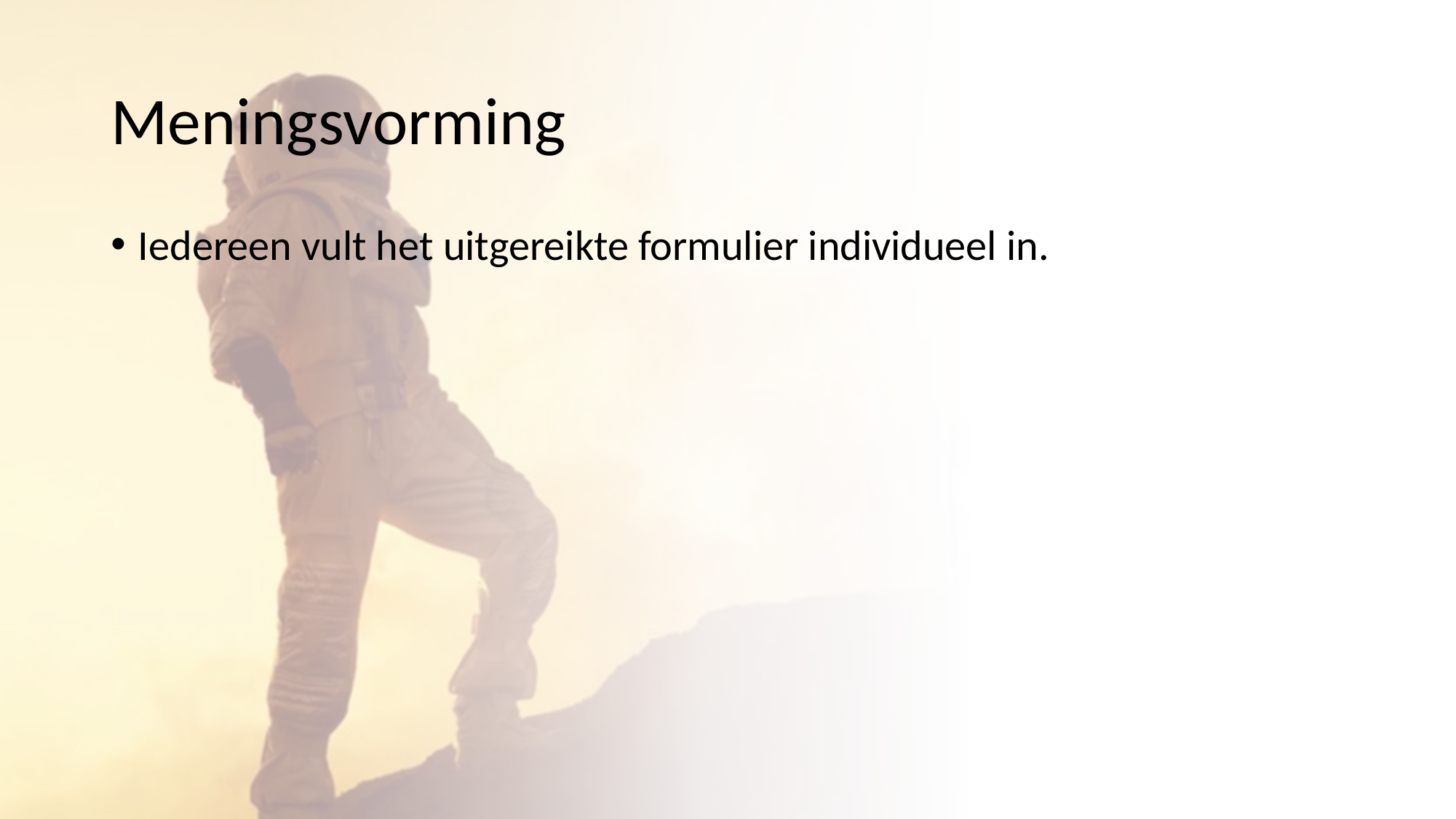

# Meningsvorming
Iedereen vult het uitgereikte formulier individueel in.